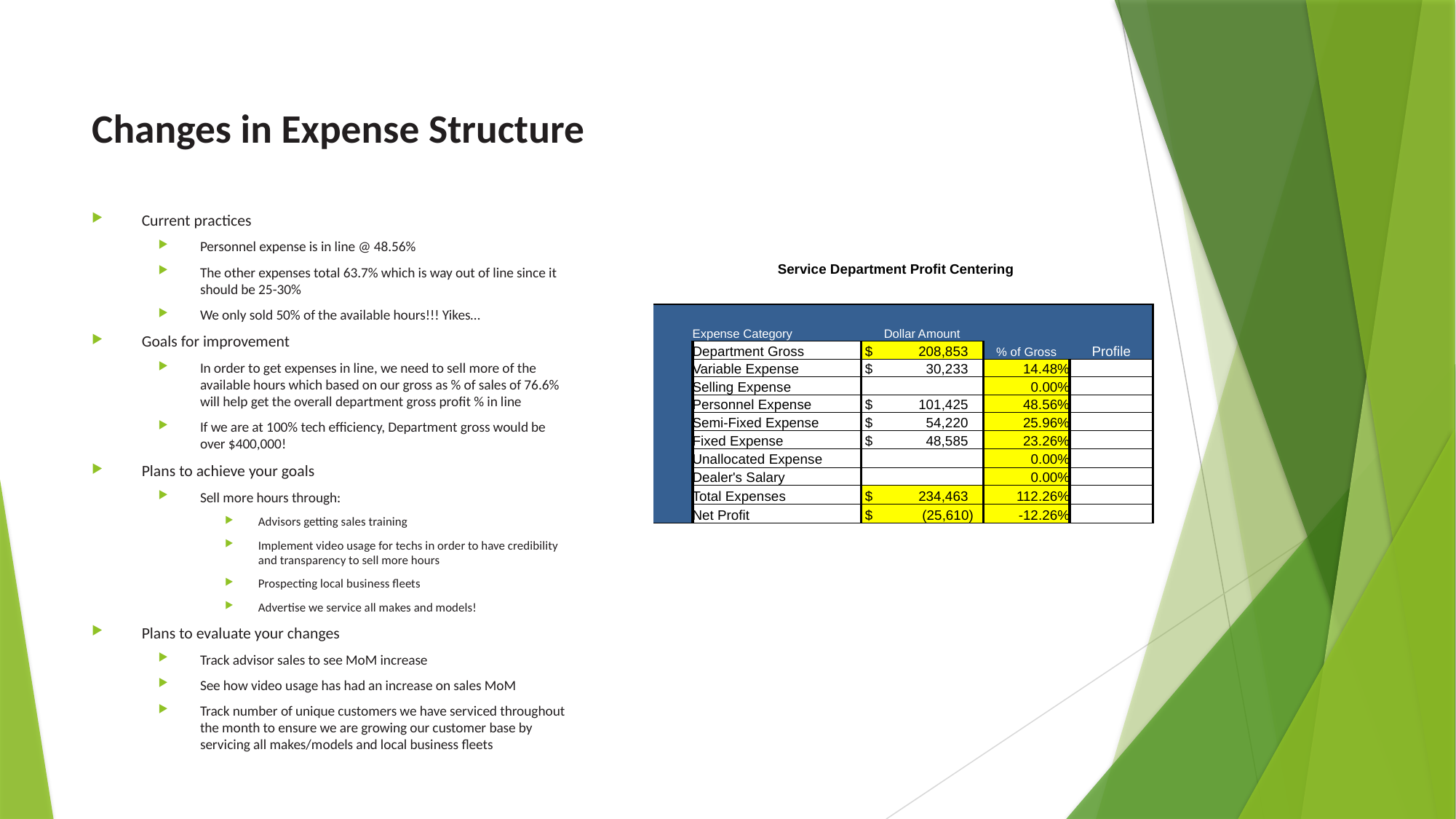

# Changes in Expense Structure

Current practices
Personnel expense is in line @ 48.56%
The other expenses total 63.7% which is way out of line since it should be 25-30%
We only sold 50% of the available hours!!! Yikes…
Goals for improvement
In order to get expenses in line, we need to sell more of the available hours which based on our gross as % of sales of 76.6% will help get the overall department gross profit % in line
If we are at 100% tech efficiency, Department gross would be over $400,000!
Plans to achieve your goals
Sell more hours through:
Advisors getting sales training
Implement video usage for techs in order to have credibility and transparency to sell more hours
Prospecting local business fleets
Advertise we service all makes and models!
Plans to evaluate your changes
Track advisor sales to see MoM increase
See how video usage has had an increase on sales MoM
Track number of unique customers we have serviced throughout the month to ensure we are growing our customer base by servicing all makes/models and local business fleets

| Service Department Profit Centering |  |  |  |  |
| --- | --- | --- | --- | --- |
|  |  |  |  |  |
|  | Expense Category | Dollar Amount |  |  |
|  | Department Gross | $ 208,853 | % of Gross | Profile |
|  | Variable Expense | $ 30,233 | 14.48% |  |
|  | Selling Expense |  | 0.00% |  |
|  | Personnel Expense | $ 101,425 | 48.56% |  |
|  | Semi-Fixed Expense | $ 54,220 | 25.96% |  |
|  | Fixed Expense | $ 48,585 | 23.26% |  |
|  | Unallocated Expense |  | 0.00% |  |
|  | Dealer's Salary |  | 0.00% |  |
|  | Total Expenses | $ 234,463 | 112.26% |  |
|  | Net Profit | $ (25,610) | -12.26% |  |